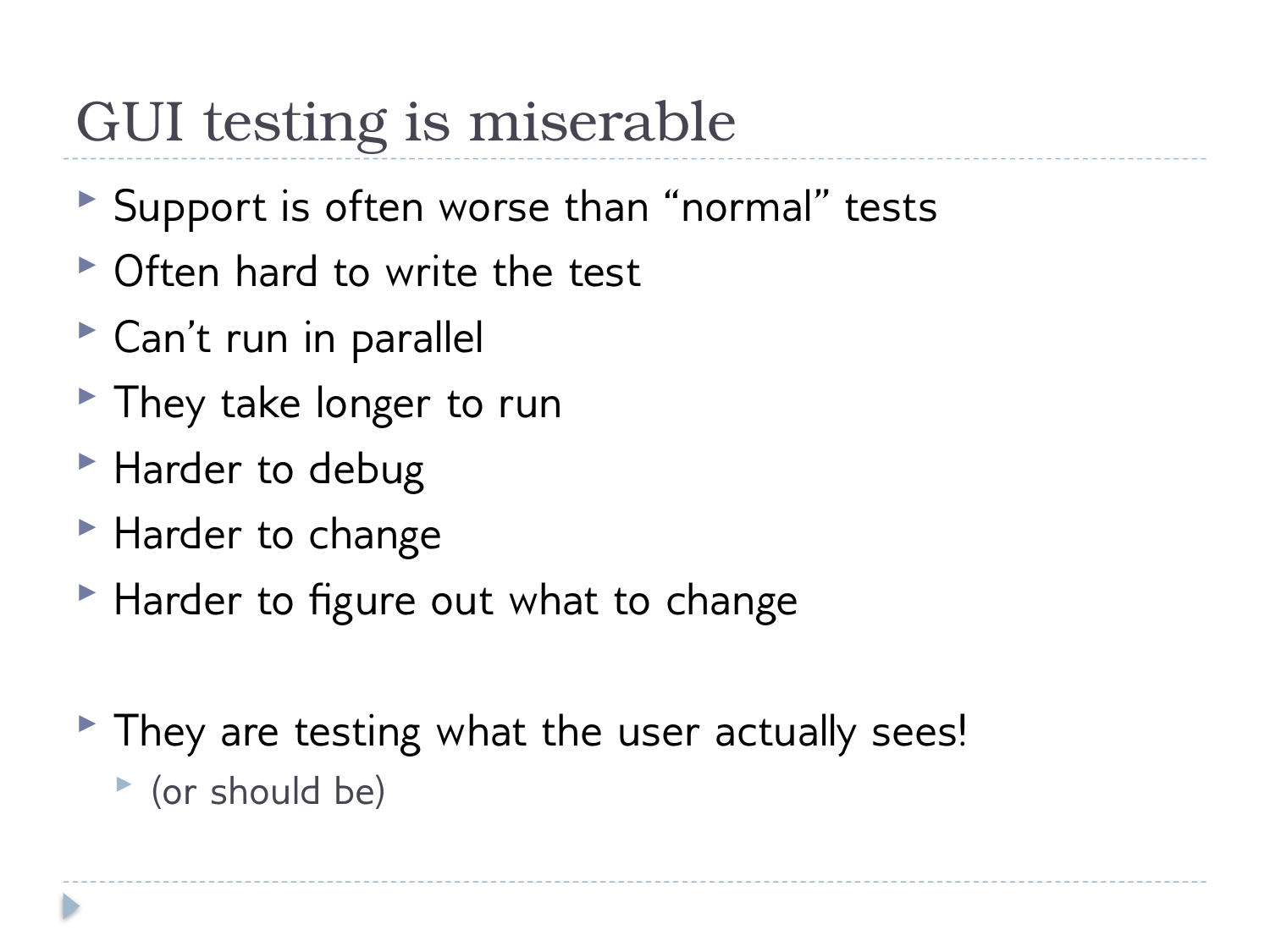

# GUI testing is miserable
Support is often worse than “normal” tests
Often hard to write the test
Can’t run in parallel
They take longer to run
Harder to debug
Harder to change
Harder to figure out what to change

They are testing what the user actually sees!
(or should be)